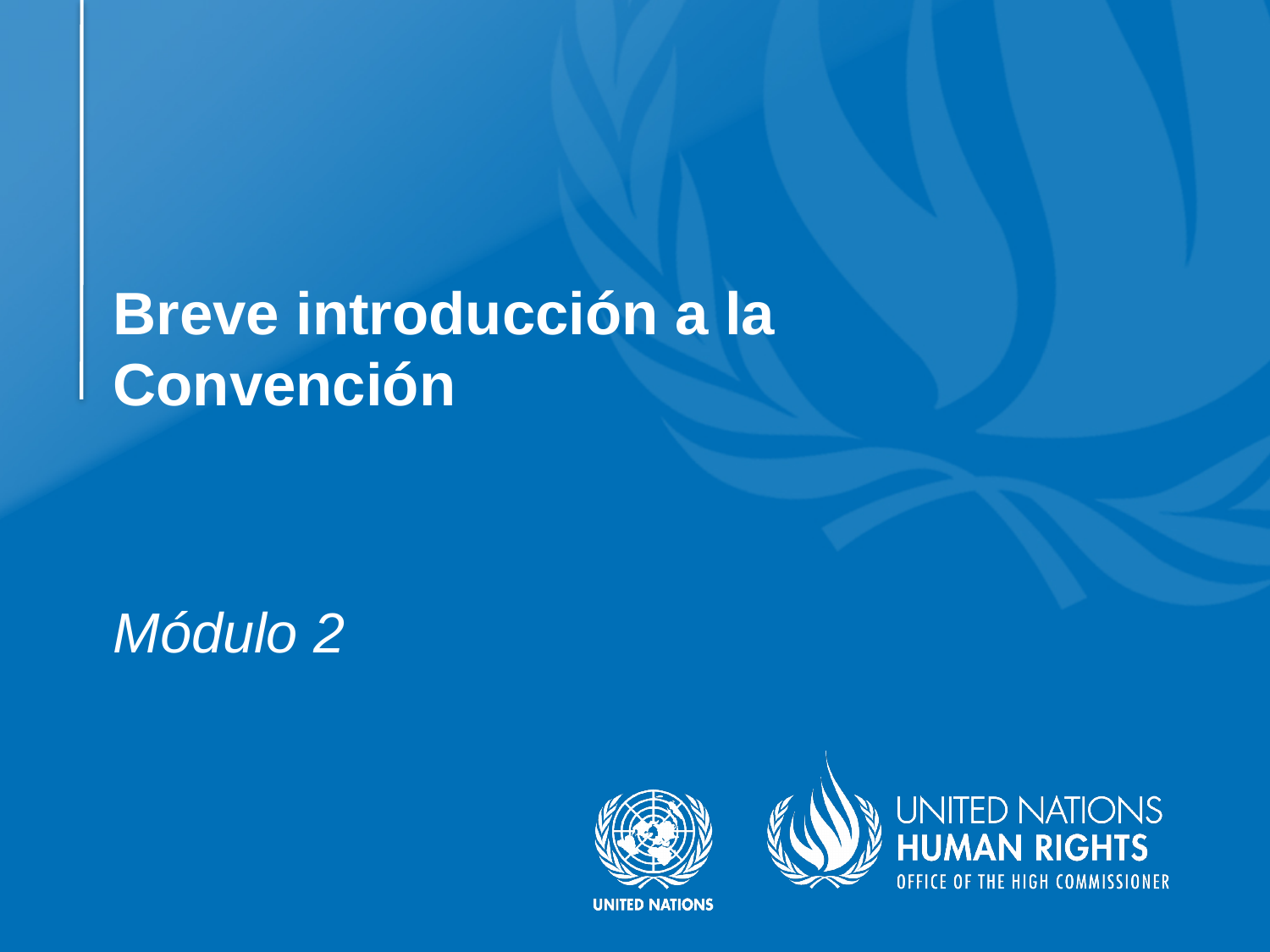

# Breve introducción a la Convención
Módulo 2